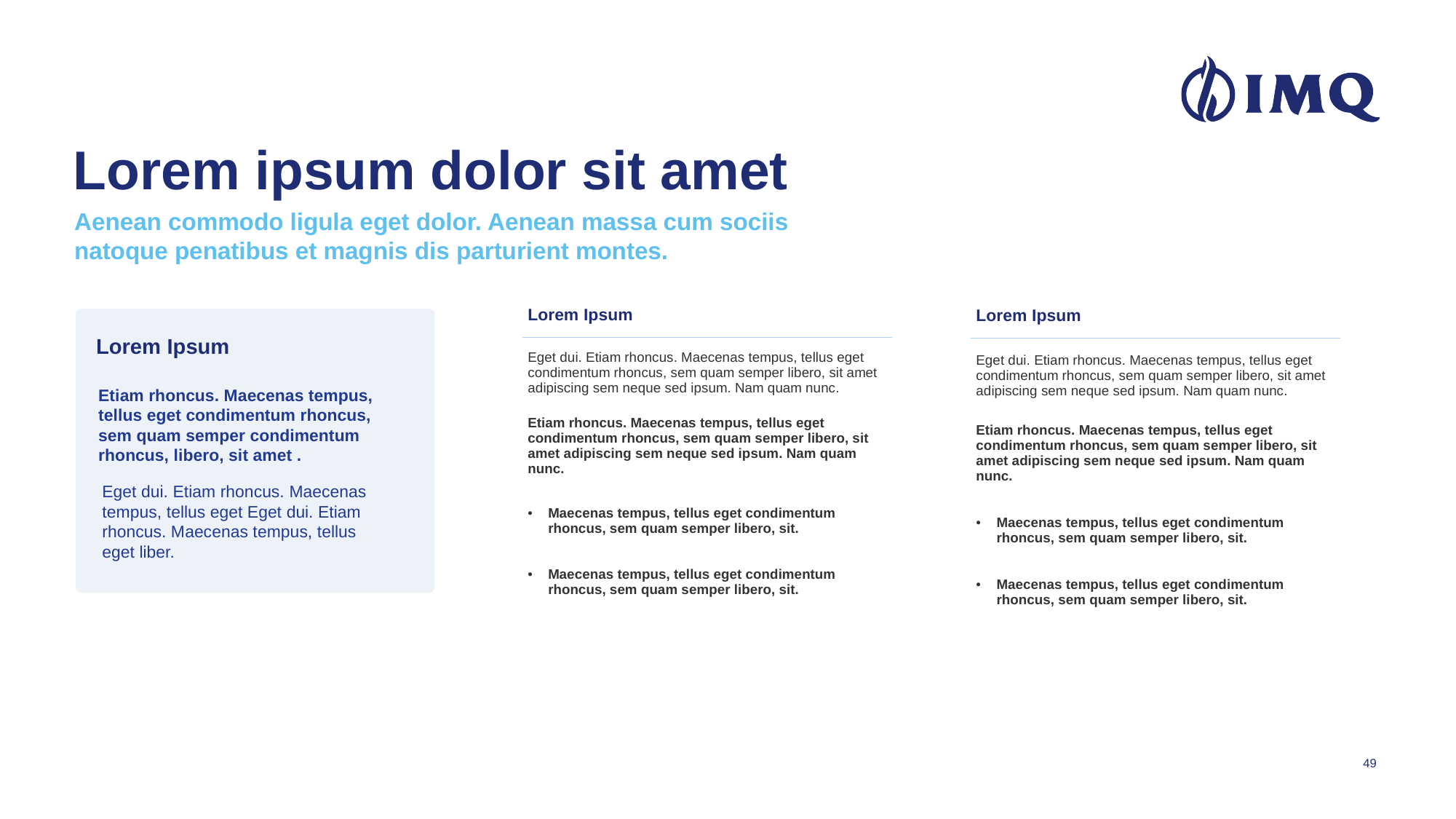

Lorem ipsum dolor sit amet
Aenean commodo ligula eget dolor. Aenean massa cum sociis natoque penatibus et magnis dis parturient montes.
| Lorem Ipsum |
| --- |
| Eget dui. Etiam rhoncus. Maecenas tempus, tellus eget condimentum rhoncus, sem quam semper libero, sit amet adipiscing sem neque sed ipsum. Nam quam nunc. |
| Etiam rhoncus. Maecenas tempus, tellus eget condimentum rhoncus, sem quam semper libero, sit amet adipiscing sem neque sed ipsum. Nam quam nunc. |
| Maecenas tempus, tellus eget condimentum rhoncus, sem quam semper libero, sit. |
| Maecenas tempus, tellus eget condimentum rhoncus, sem quam semper libero, sit. |
|  |
|  |
|  |
|  |
| Lorem Ipsum |
| --- |
| Eget dui. Etiam rhoncus. Maecenas tempus, tellus eget condimentum rhoncus, sem quam semper libero, sit amet adipiscing sem neque sed ipsum. Nam quam nunc. |
| Etiam rhoncus. Maecenas tempus, tellus eget condimentum rhoncus, sem quam semper libero, sit amet adipiscing sem neque sed ipsum. Nam quam nunc. |
| Maecenas tempus, tellus eget condimentum rhoncus, sem quam semper libero, sit. |
| Maecenas tempus, tellus eget condimentum rhoncus, sem quam semper libero, sit. |
|  |
|  |
|  |
|  |

Lorem Ipsum
Etiam rhoncus. Maecenas tempus, tellus eget condimentum rhoncus, sem quam semper condimentum rhoncus, libero, sit amet .
Eget dui. Etiam rhoncus. Maecenas tempus, tellus eget Eget dui. Etiam rhoncus. Maecenas tempus, tellus eget liber.